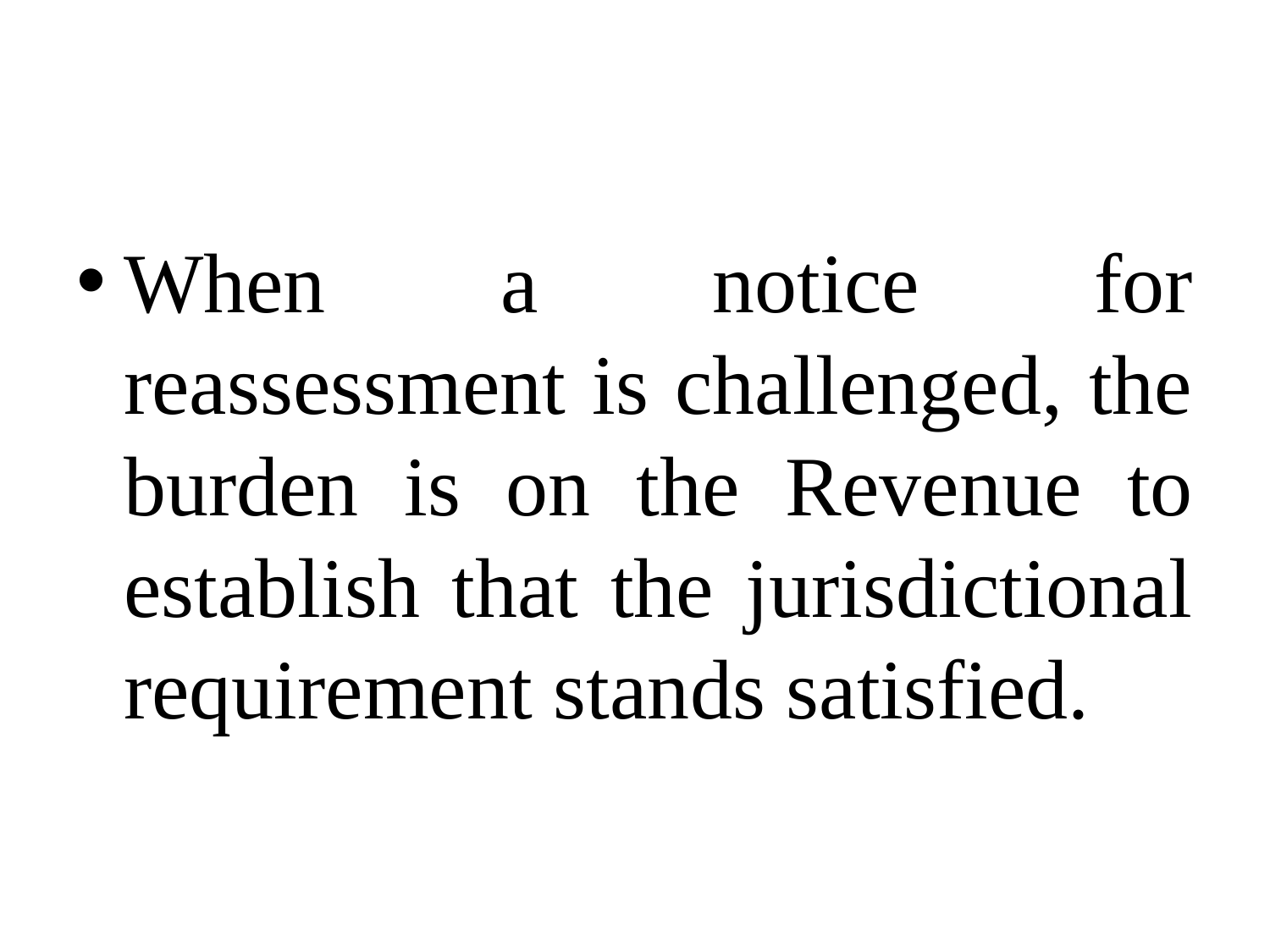

#
When a notice for reassessment is challenged, the burden is on the Revenue to establish that the jurisdictional requirement stands satisfied.